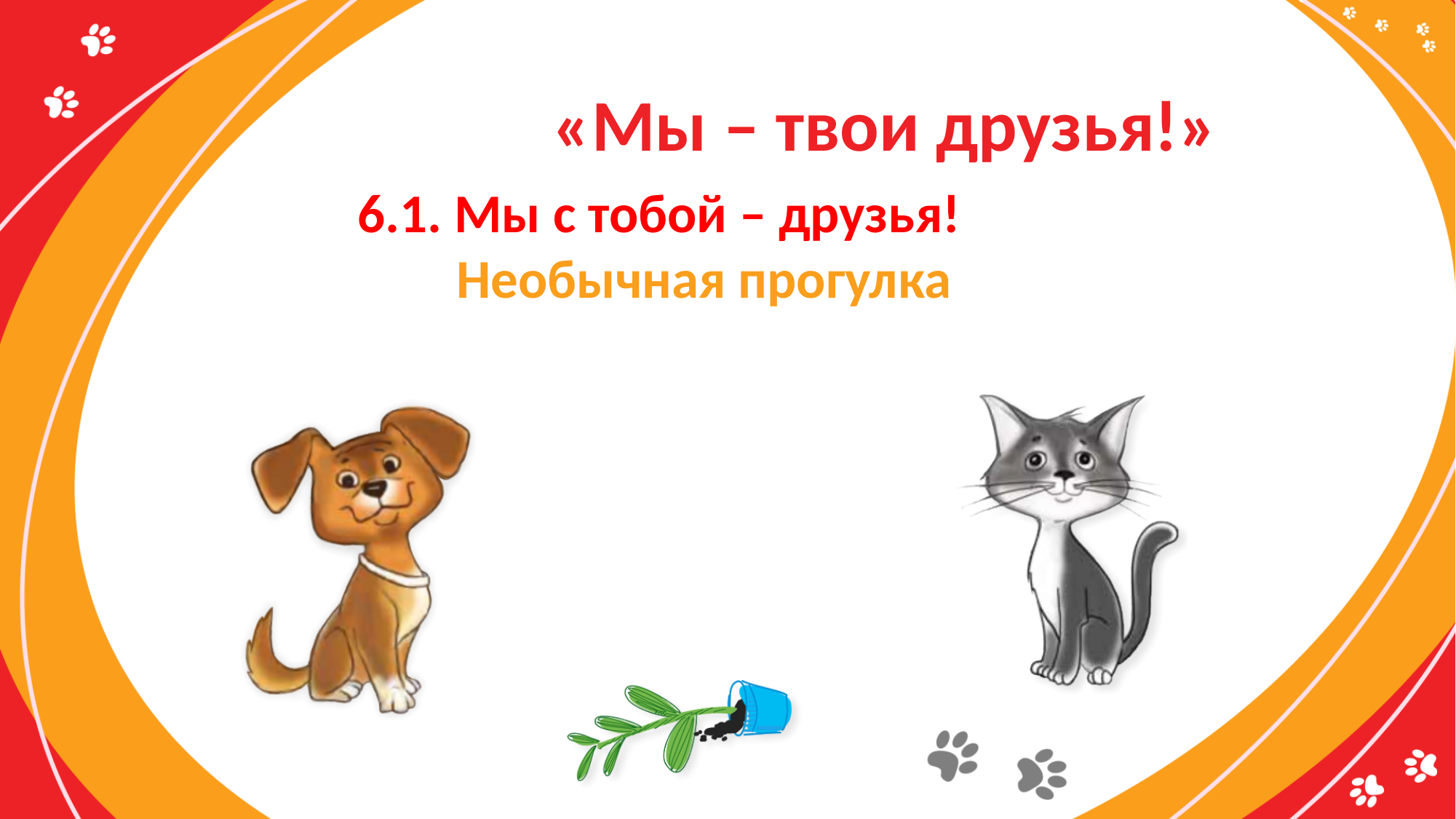

# «Мы – твои друзья!»
        6.1. Мы с тобой – друзья!
                Необычная прогулка